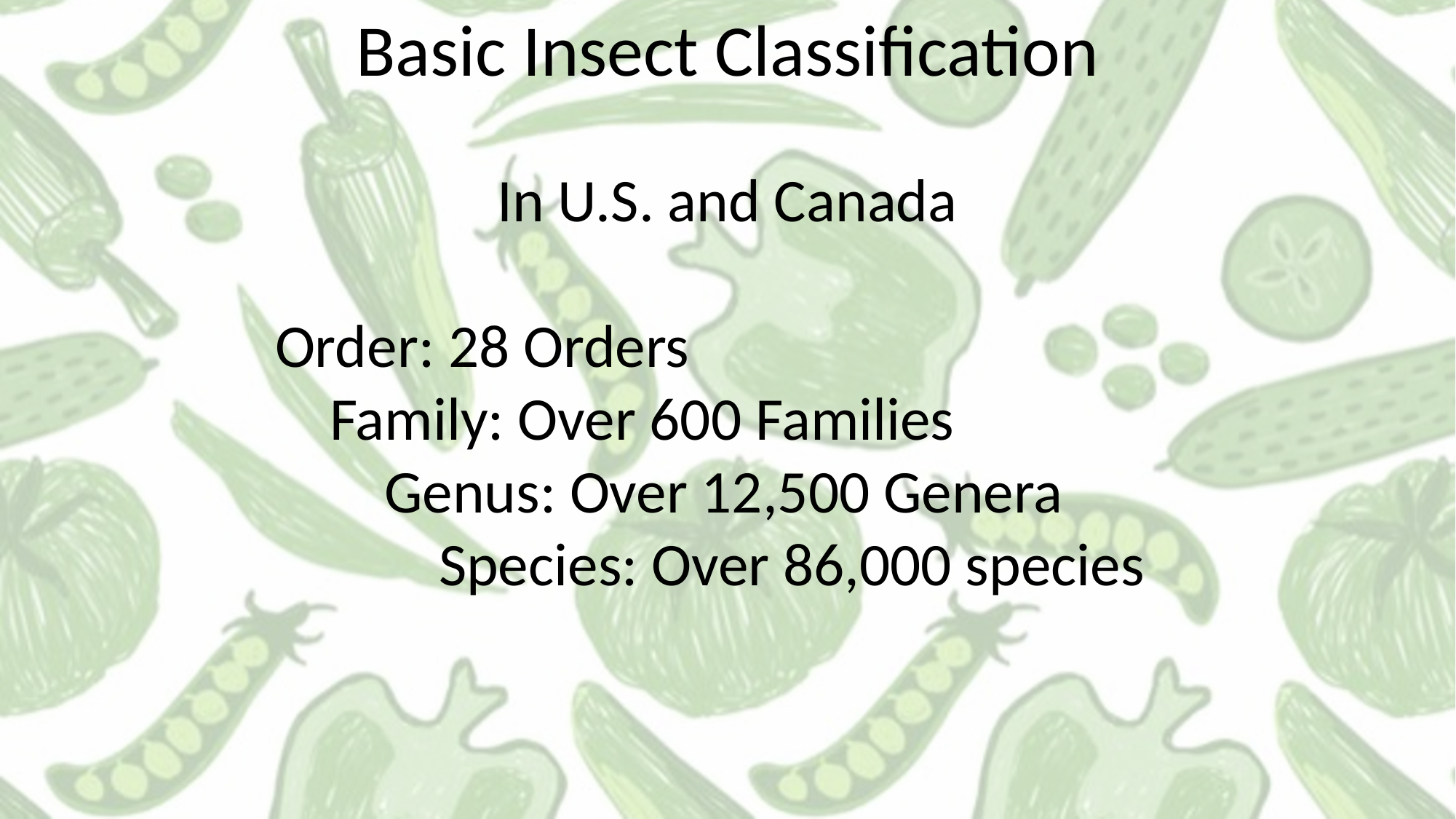

Basic Insect Classification
In U.S. and Canada

Order: 28 Orders
Family: Over 600 Families
Genus: Over 12,500 Genera
Species: Over 86,000 species